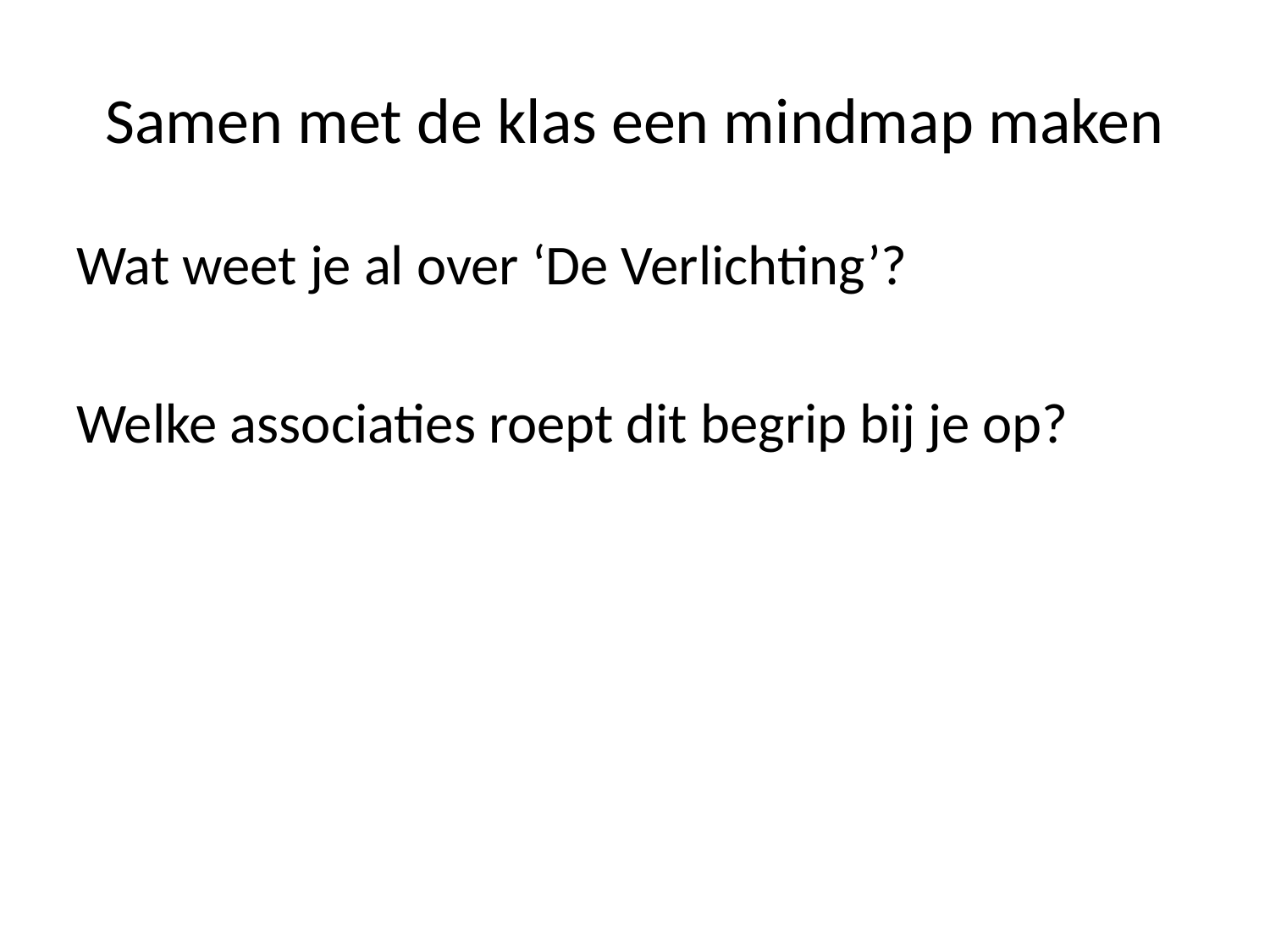

# Samen met de klas een mindmap maken
Wat weet je al over ‘De Verlichting’?

Welke associaties roept dit begrip bij je op?